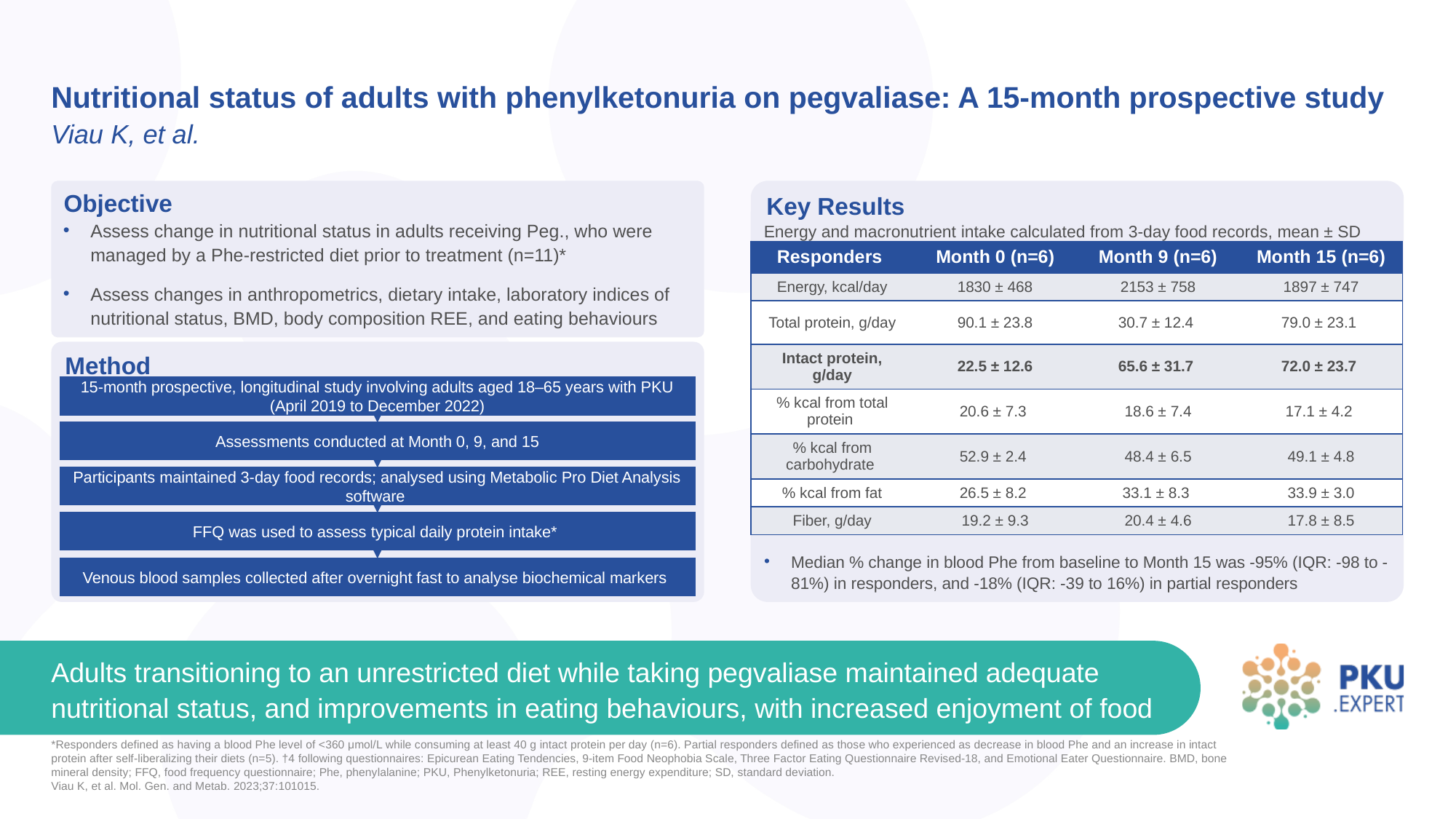

# Nutritional status of adults with phenylketonuria on pegvaliase: A 15-month prospective study Viau K, et al.
Assess change in nutritional status in adults receiving Peg., who were managed by a Phe-restricted diet prior to treatment (n=11)*
Assess changes in anthropometrics, dietary intake, laboratory indices of nutritional status, BMD, body composition REE, and eating behaviours
Energy and macronutrient intake calculated from 3-day food records, mean ± SD
| Responders | Month 0 (n=6) | Month 9 (n=6) | Month 15 (n=6) |
| --- | --- | --- | --- |
| Energy, kcal/day | 1830 ± 468 | 2153 ± 758 | 1897 ± 747 |
| Total protein, g/day | 90.1 ± 23.8 | 30.7 ± 12.4 | 79.0 ± 23.1 |
| Intact protein, g/day | 22.5 ± 12.6 | 65.6 ± 31.7 | 72.0 ± 23.7 |
| % kcal from total protein | 20.6 ± 7.3 | 18.6 ± 7.4 | 17.1 ± 4.2 |
| % kcal from carbohydrate | 52.9 ± 2.4 | 48.4 ± 6.5 | 49.1 ± 4.8 |
| % kcal from fat | 26.5 ± 8.2 | 33.1 ± 8.3 | 33.9 ± 3.0 |
| Fiber, g/day | 19.2 ± 9.3 | 20.4 ± 4.6 | 17.8 ± 8.5 |
15-month prospective, longitudinal study involving adults aged 18–65 years with PKU (April 2019 to December 2022)
Assessments conducted at Month 0, 9, and 15
Participants maintained 3-day food records; analysed using Metabolic Pro Diet Analysis software
FFQ was used to assess typical daily protein intake*
Median % change in blood Phe from baseline to Month 15 was -95% (IQR: -98 to -81%) in responders, and -18% (IQR: -39 to 16%) in partial responders

Venous blood samples collected after overnight fast to analyse biochemical markers
Adults transitioning to an unrestricted diet while taking pegvaliase maintained adequate nutritional status, and improvements in eating behaviours, with increased enjoyment of food
*Responders defined as having a blood Phe level of <360 μmol/L while consuming at least 40 g intact protein per day (n=6). Partial responders defined as those who experienced as decrease in blood Phe and an increase in intact protein after self-liberalizing their diets (n=5). †4 following questionnaires: Epicurean Eating Tendencies, 9-item Food Neophobia Scale, Three Factor Eating Questionnaire Revised-18, and Emotional Eater Questionnaire. BMD, bone mineral density; FFQ, food frequency questionnaire; Phe, phenylalanine; PKU, Phenylketonuria; REE, resting energy expenditure; SD, standard deviation.
Viau K, et al. Mol. Gen. and Metab. 2023;37:101015.